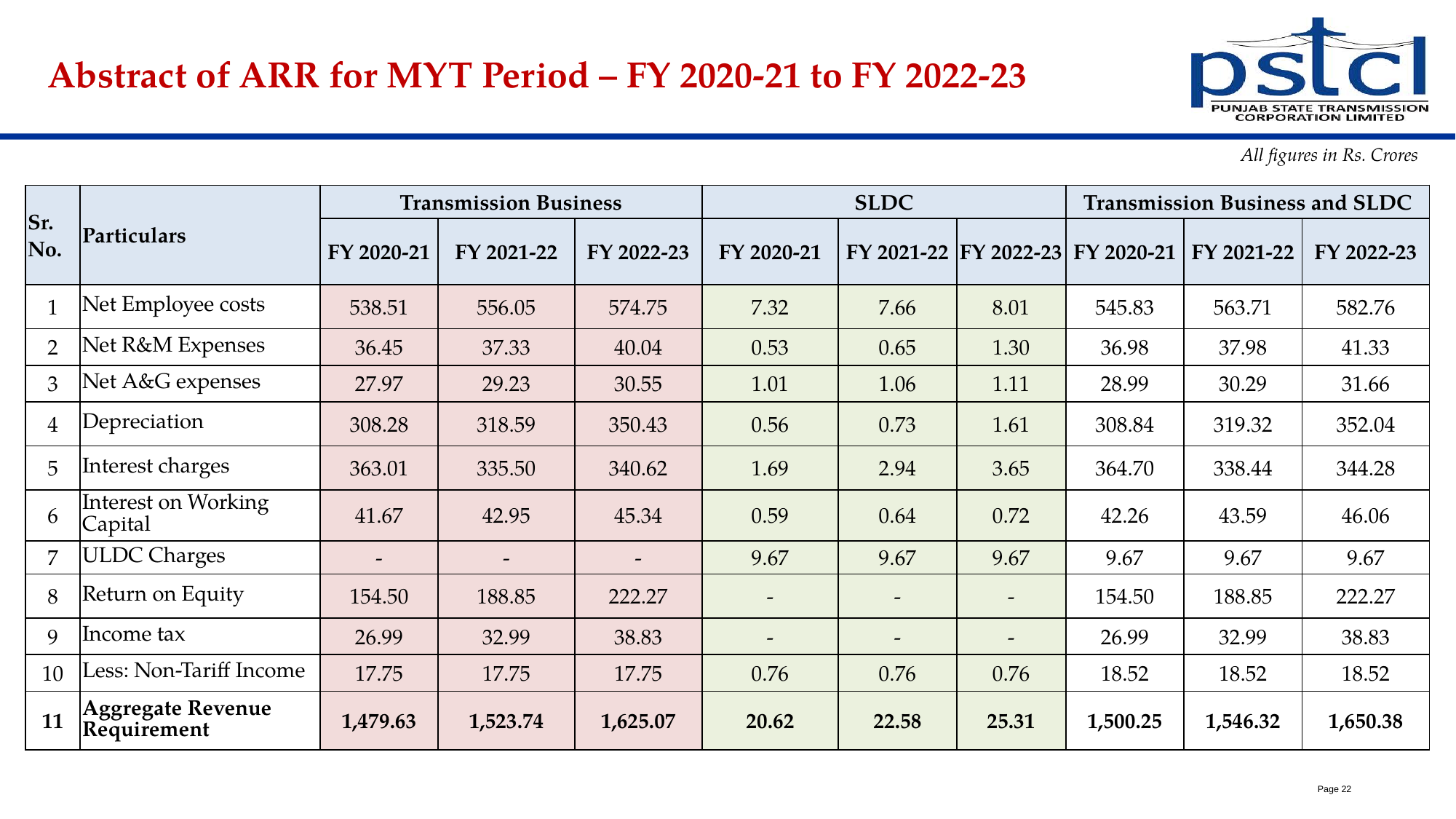

# Abstract of ARR for MYT Period – FY 2020-21 to FY 2022-23
All figures in Rs. Crores
| Sr. No. | Particulars | Transmission Business |  |  | SLDC |  |  | Transmission Business and SLDC |  |  |
| --- | --- | --- | --- | --- | --- | --- | --- | --- | --- | --- |
|  |  | FY 2020-21 | FY 2021-22 | FY 2022-23 | FY 2020-21 | FY 2021-22 | FY 2022-23 | FY 2020-21 | FY 2021-22 | FY 2022-23 |
| 1 | Net Employee costs | 538.51 | 556.05 | 574.75 | 7.32 | 7.66 | 8.01 | 545.83 | 563.71 | 582.76 |
| 2 | Net R&M Expenses | 36.45 | 37.33 | 40.04 | 0.53 | 0.65 | 1.30 | 36.98 | 37.98 | 41.33 |
| 3 | Net A&G expenses | 27.97 | 29.23 | 30.55 | 1.01 | 1.06 | 1.11 | 28.99 | 30.29 | 31.66 |
| 4 | Depreciation | 308.28 | 318.59 | 350.43 | 0.56 | 0.73 | 1.61 | 308.84 | 319.32 | 352.04 |
| 5 | Interest charges | 363.01 | 335.50 | 340.62 | 1.69 | 2.94 | 3.65 | 364.70 | 338.44 | 344.28 |
| 6 | Interest on Working Capital | 41.67 | 42.95 | 45.34 | 0.59 | 0.64 | 0.72 | 42.26 | 43.59 | 46.06 |
| 7 | ULDC Charges | - | - | - | 9.67 | 9.67 | 9.67 | 9.67 | 9.67 | 9.67 |
| 8 | Return on Equity | 154.50 | 188.85 | 222.27 | - | - | - | 154.50 | 188.85 | 222.27 |
| 9 | Income tax | 26.99 | 32.99 | 38.83 | - | - | - | 26.99 | 32.99 | 38.83 |
| 10 | Less: Non-Tariff Income | 17.75 | 17.75 | 17.75 | 0.76 | 0.76 | 0.76 | 18.52 | 18.52 | 18.52 |
| 11 | Aggregate Revenue Requirement | 1,479.63 | 1,523.74 | 1,625.07 | 20.62 | 22.58 | 25.31 | 1,500.25 | 1,546.32 | 1,650.38 |